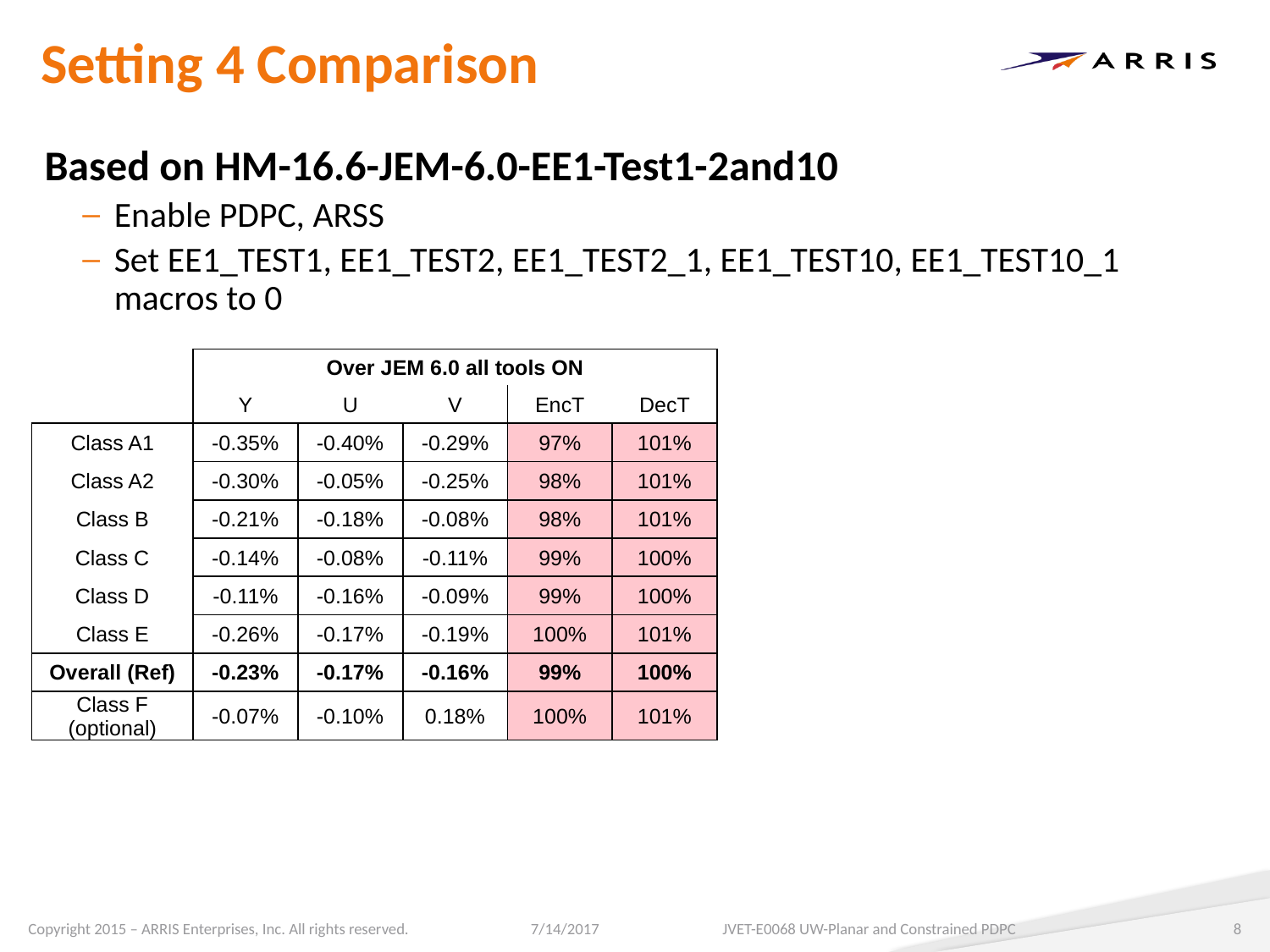

# Setting 4 Comparison
Based on HM-16.6-JEM-6.0-EE1-Test1-2and10
Enable PDPC, ARSS
Set EE1_TEST1, EE1_TEST2, EE1_TEST2_1, EE1_TEST10, EE1_TEST10_1 macros to 0

|  | Over JEM 6.0 all tools ON |  |  |  |  |
| --- | --- | --- | --- | --- | --- |
|  | Y | U | V | EncT | DecT |
| Class A1 | -0.35% | -0.40% | -0.29% | 97% | 101% |
| Class A2 | -0.30% | -0.05% | -0.25% | 98% | 101% |
| Class B | -0.21% | -0.18% | -0.08% | 98% | 101% |
| Class C | -0.14% | -0.08% | -0.11% | 99% | 100% |
| Class D | -0.11% | -0.16% | -0.09% | 99% | 100% |
| Class E | -0.26% | -0.17% | -0.19% | 100% | 101% |
| Overall (Ref) | -0.23% | -0.17% | -0.16% | 99% | 100% |
| Class F (optional) | -0.07% | -0.10% | 0.18% | 100% | 101% |
7/14/2017
JVET-E0068 UW-Planar and Constrained PDPC
8